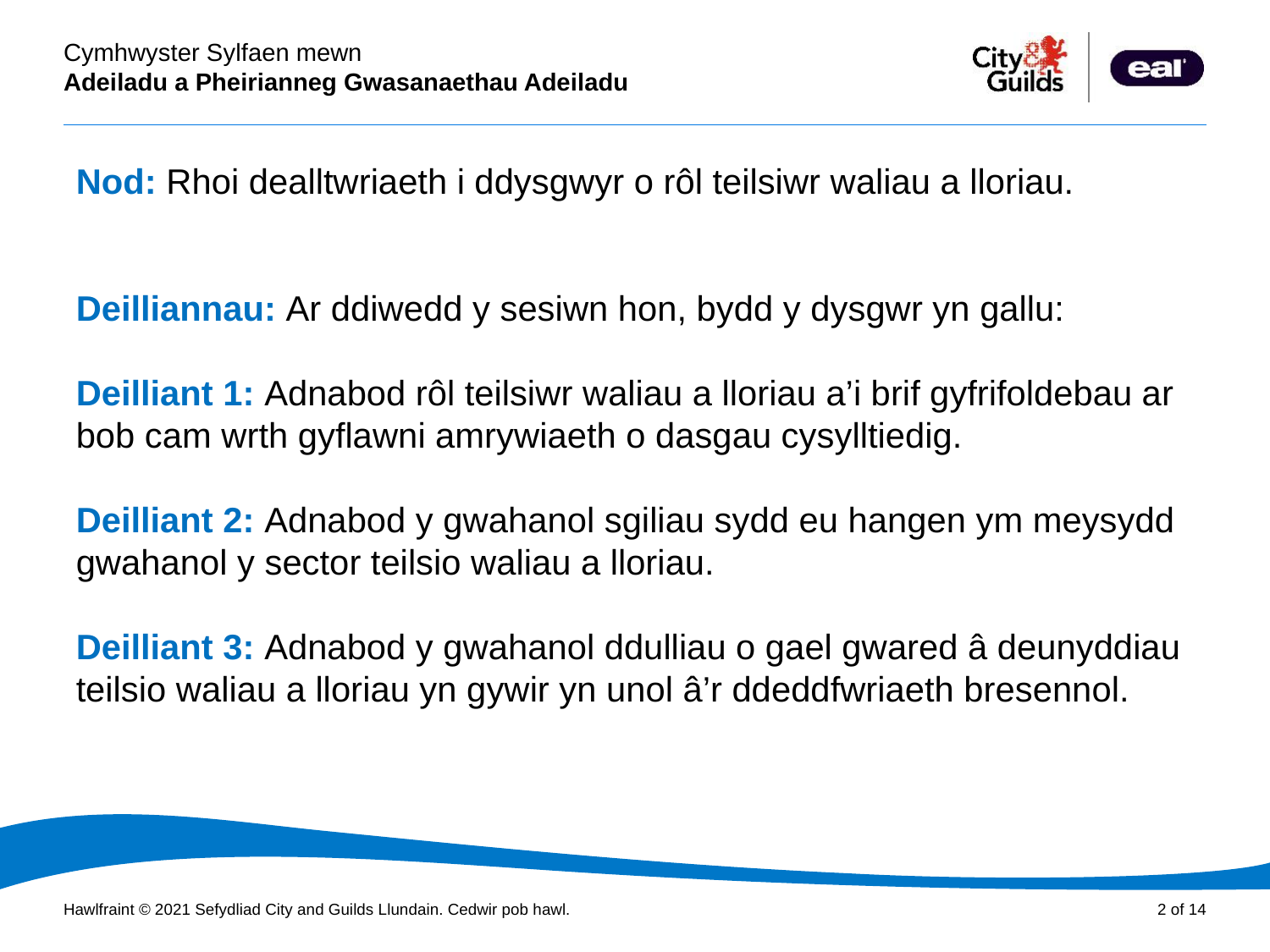

Nod: Rhoi dealltwriaeth i ddysgwyr o rôl teilsiwr waliau a lloriau.

Deilliannau: Ar ddiwedd y sesiwn hon, bydd y dysgwr yn gallu:

Deilliant 1: Adnabod rôl teilsiwr waliau a lloriau a’i brif gyfrifoldebau ar bob cam wrth gyflawni amrywiaeth o dasgau cysylltiedig.

Deilliant 2: Adnabod y gwahanol sgiliau sydd eu hangen ym meysydd gwahanol y sector teilsio waliau a lloriau.

Deilliant 3: Adnabod y gwahanol ddulliau o gael gwared â deunyddiau teilsio waliau a lloriau yn gywir yn unol â’r ddeddfwriaeth bresennol.